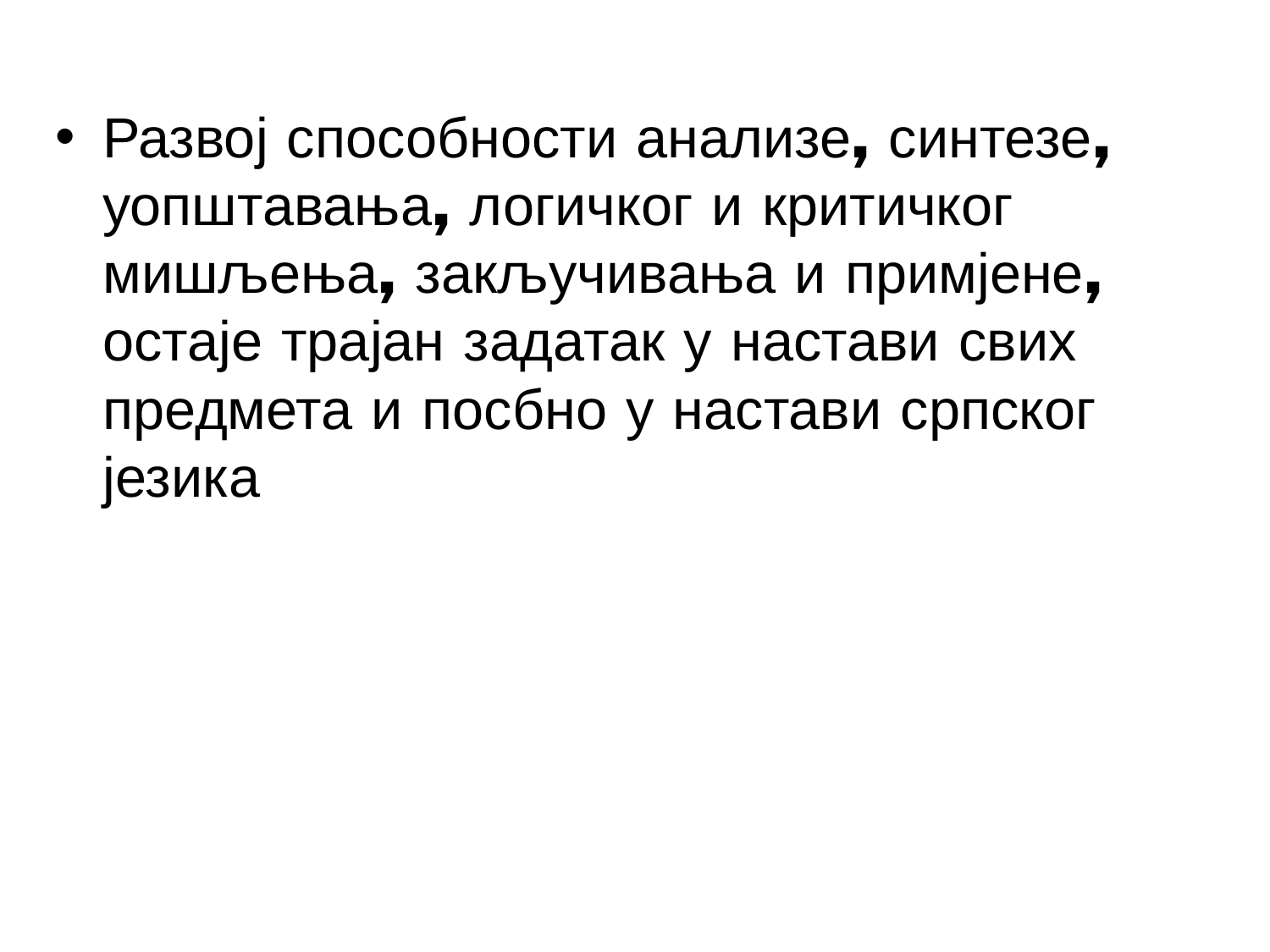

Развој способности анализе, синтезе, уопштавања, логичког и критичког мишљења, закључивања и примјене, остаје трајан задатак у настави свих предмета и посбно у настави српског језика